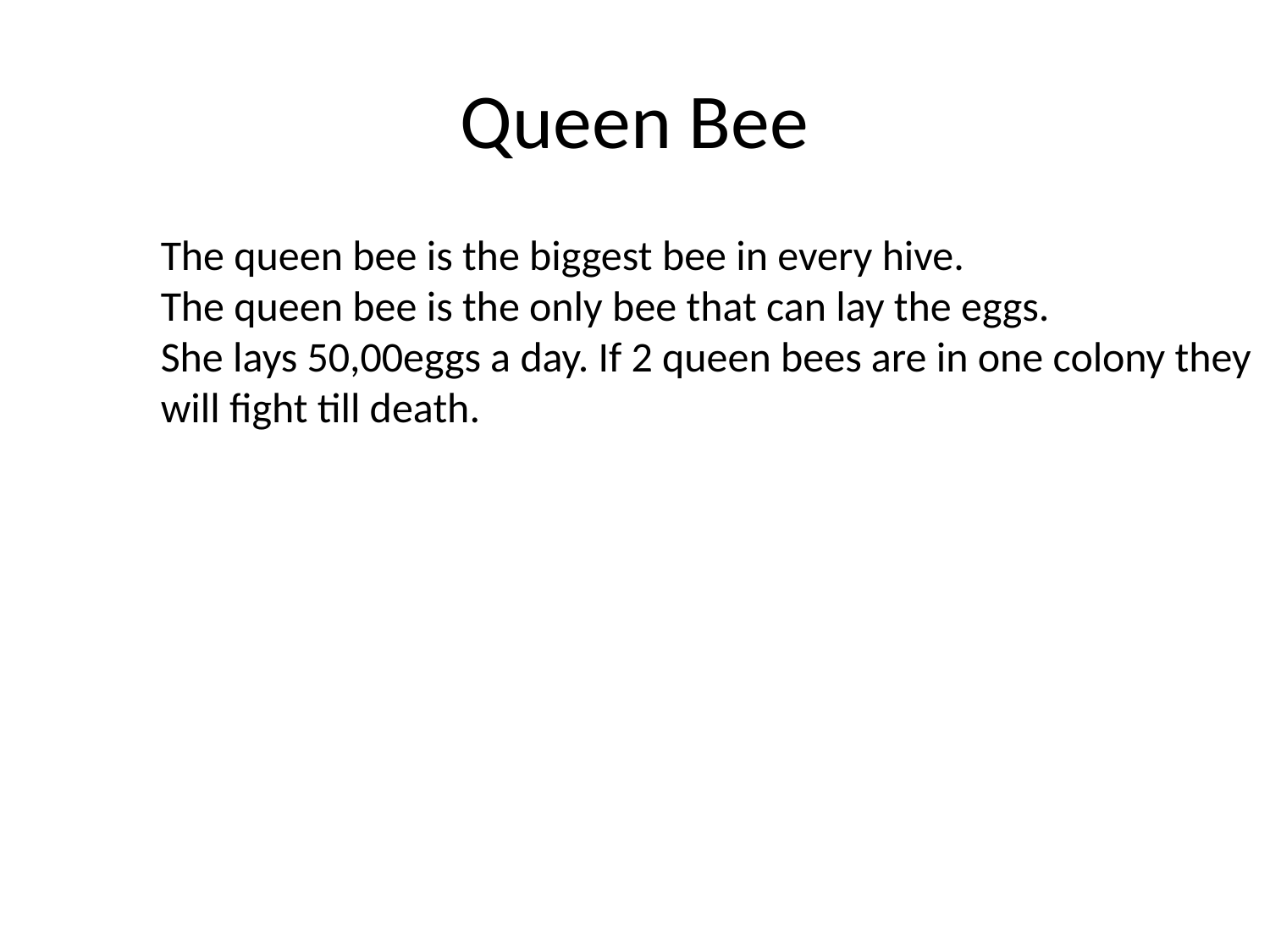

# Queen Bee
The queen bee is the biggest bee in every hive.
The queen bee is the only bee that can lay the eggs.
She lays 50,00eggs a day. If 2 queen bees are in one colony they will fight till death.